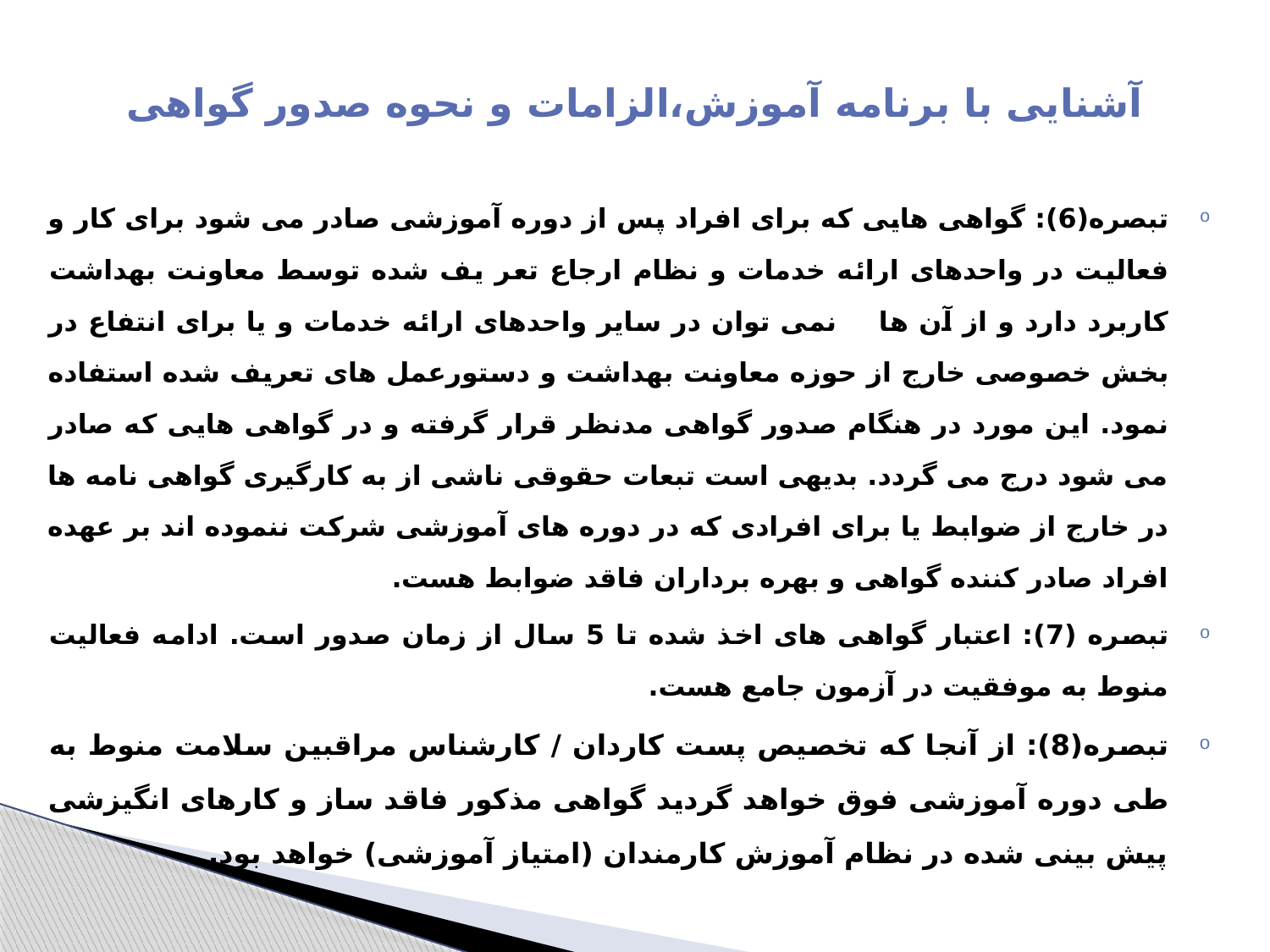

# آشنایی با برنامه آموزش،الزامات و نحوه صدور گواهی
تبصره(6): گواهی هایی که برای افراد پس از دوره آموزشی صادر می شود برای کار و فعالیت در واحدهای ارائه خدمات و نظام ارجاع تعر یف شده توسط معاونت بهداشت کاربرد دارد و از آن ها    نمی توان در سایر واحدهای ارائه خدمات و یا برای انتفاع در بخش خصوصی خارج از حوزه معاونت بهداشت و دستورعمل های تعریف شده استفاده نمود. این مورد در هنگام صدور گواهی مدنظر قرار گرفته و در گواهی هایی که صادر می شود درج می گردد. بدیهی است تبعات حقوقی ناشی از به کارگیری گواهی نامه ها در خارج از ضوابط یا برای افرادی که در دوره های آموزشی شرکت ننموده اند بر عهده افراد صادر کننده گواهی و بهره برداران فاقد ضوابط هست.
تبصره (7): اعتبار گواهی های اخذ شده تا 5 سال از زمان صدور است. ادامه فعالیت منوط به موفقیت در آزمون جامع هست.
تبصره(8): از آنجا که تخصیص پست کاردان / کارشناس مراقبین سلامت منوط به طی دوره آموزشی فوق خواهد گردید گواهی مذکور فاقد ساز و کارهای انگیزشی پیش بینی شده در نظام آموزش کارمندان (امتیاز آموزشی) خواهد بود.